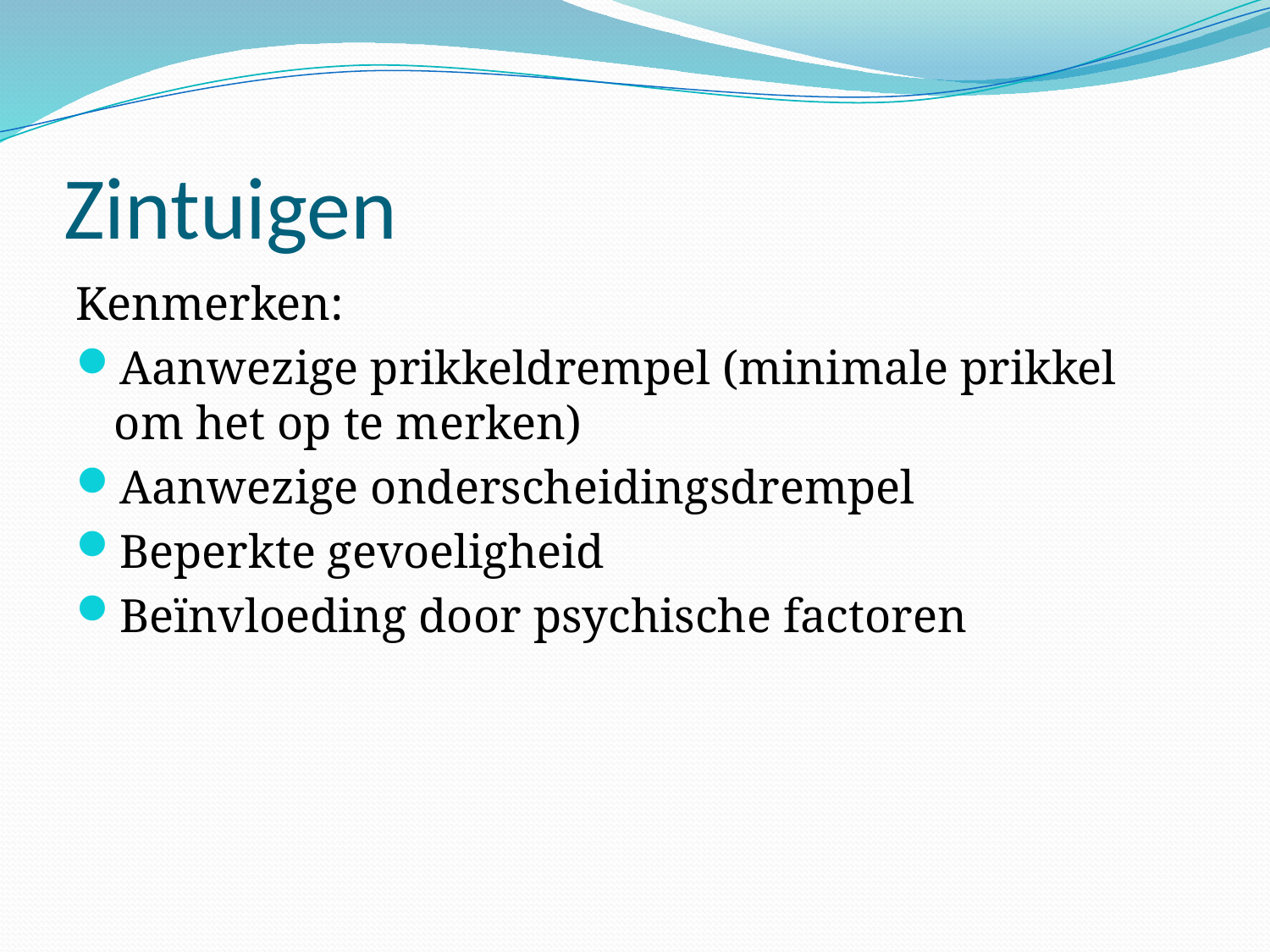

# Zintuigen
Kenmerken:
Aanwezige prikkeldrempel (minimale prikkel om het op te merken)
Aanwezige onderscheidingsdrempel
Beperkte gevoeligheid
Beïnvloeding door psychische factoren